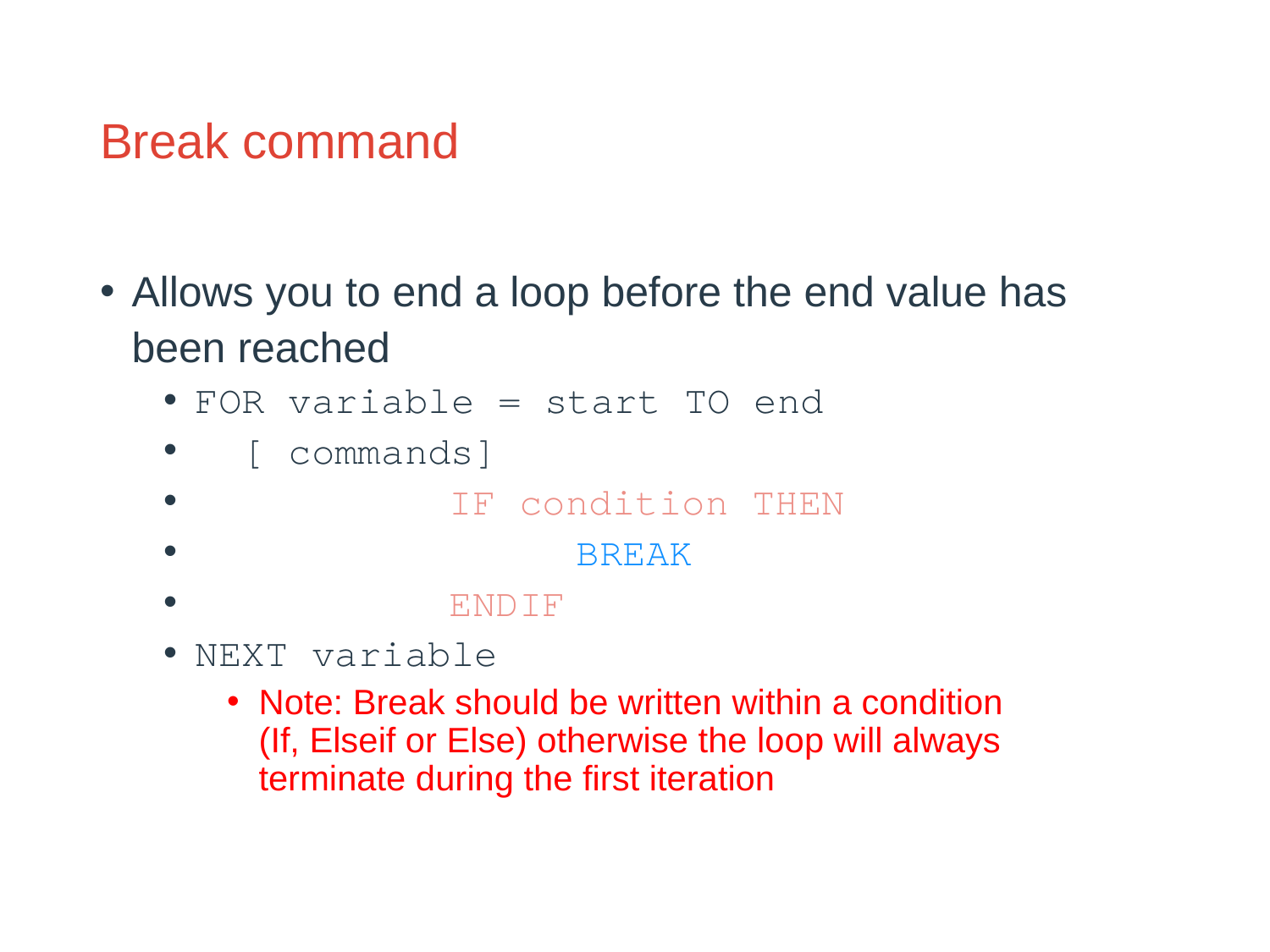

# Break command
Allows you to end a loop before the end value has been reached
FOR variable = start TO end
  [ commands]
		IF condition THEN
			BREAK
		ENDIF
NEXT variable
Note: Break should be written within a condition
(If, Elseif or Else) otherwise the loop will always
terminate during the first iteration